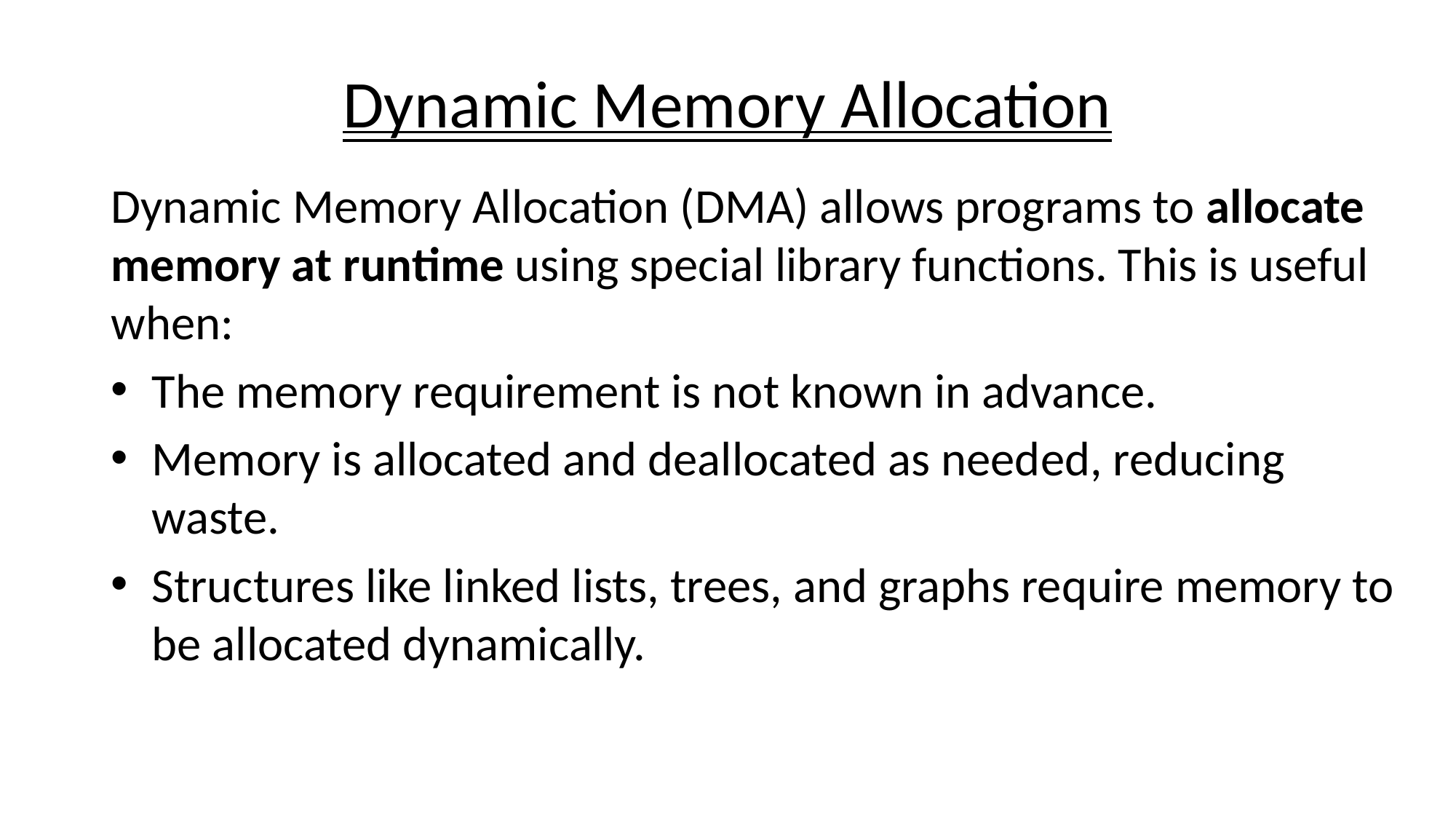

# Dynamic Memory Allocation
Dynamic Memory Allocation (DMA) allows programs to allocate memory at runtime using special library functions. This is useful when:
The memory requirement is not known in advance.
Memory is allocated and deallocated as needed, reducing waste.
Structures like linked lists, trees, and graphs require memory to be allocated dynamically.